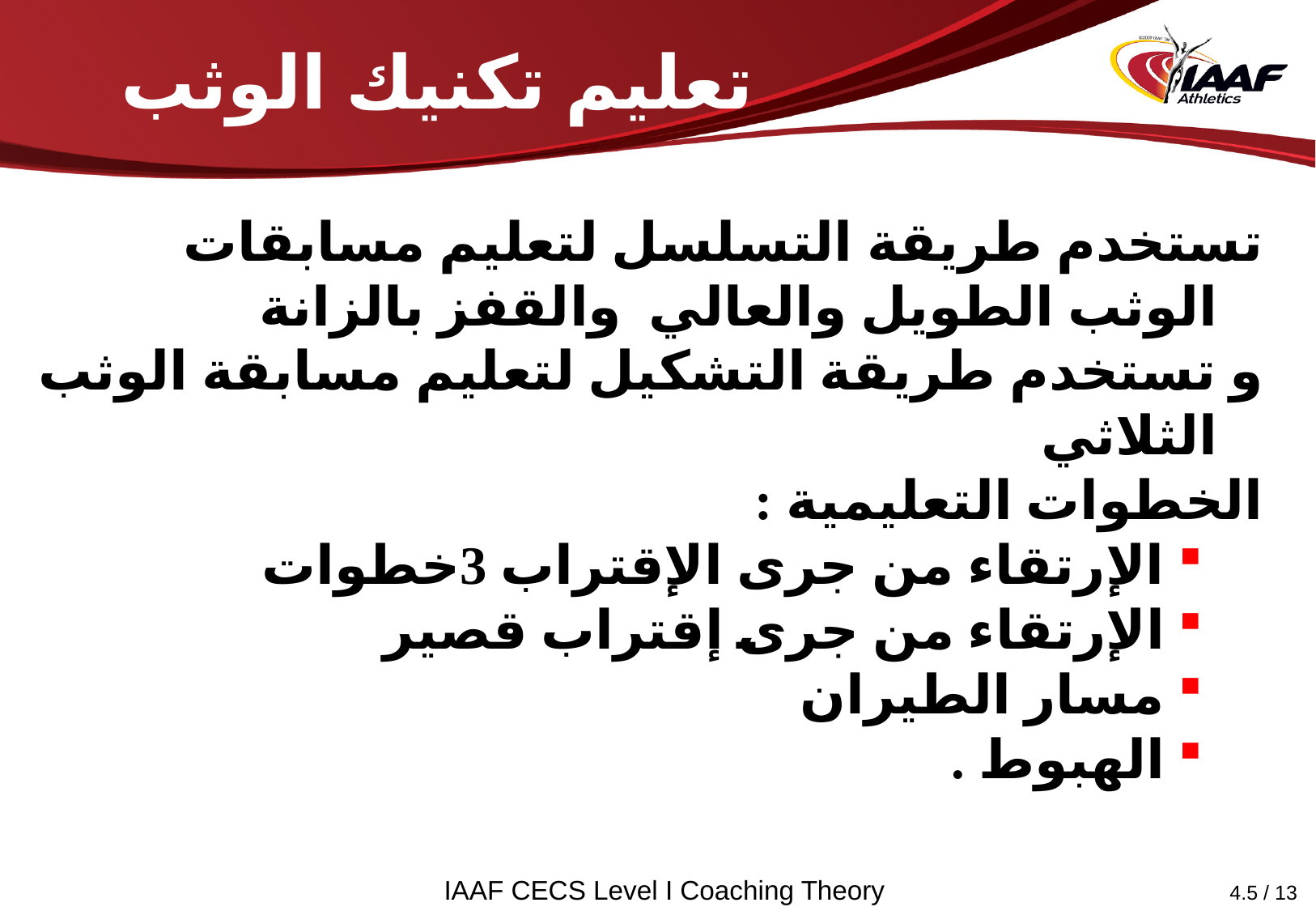

# تعليم تكنيك الوثب
تستخدم طريقة التسلسل لتعليم مسابقات  الوثب الطويل والعالي  والقفز بالزانة
و تستخدم طريقة التشكيل لتعليم مسابقة الوثب الثلاثي
الخطوات التعليمية :
الإرتقاء من جرى الإقتراب 3خطوات
الإرتقاء من جرى إقتراب قصير
مسار الطيران
الهبوط .
IAAF CECS Level I Coaching Theory
4.5 / 13